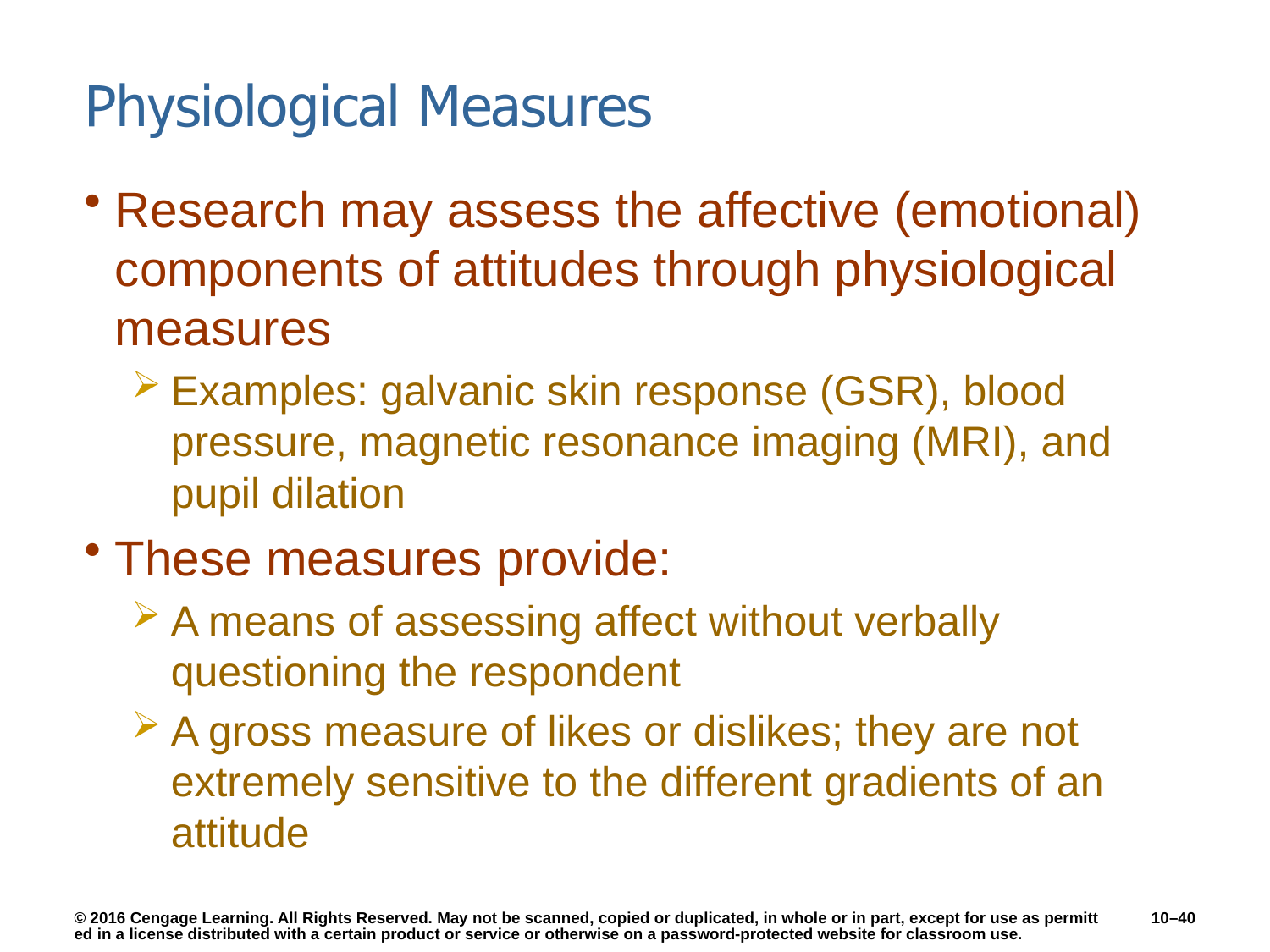

# Physiological Measures
Research may assess the affective (emotional) components of attitudes through physiological measures
Examples: galvanic skin response (GSR), blood pressure, magnetic resonance imaging (MRI), and pupil dilation
These measures provide:
A means of assessing affect without verbally questioning the respondent
A gross measure of likes or dislikes; they are not extremely sensitive to the different gradients of an attitude
10–40
© 2016 Cengage Learning. All Rights Reserved. May not be scanned, copied or duplicated, in whole or in part, except for use as permitted in a license distributed with a certain product or service or otherwise on a password-protected website for classroom use.